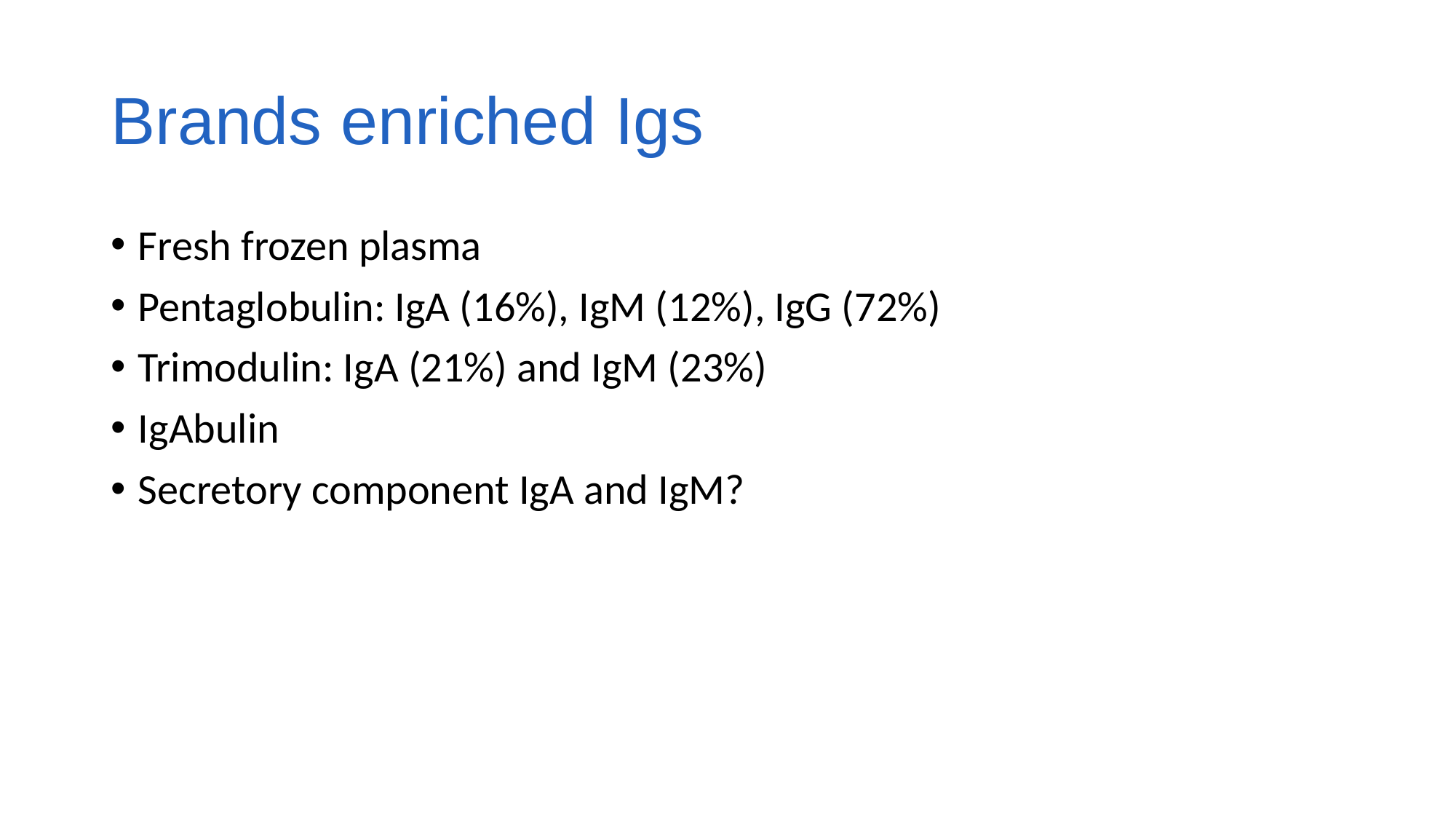

# Brands enriched Igs
Fresh frozen plasma
Pentaglobulin: IgA (16%), IgM (12%), IgG (72%)
Trimodulin: IgA (21%) and IgM (23%)
IgAbulin
Secretory component IgA and IgM?